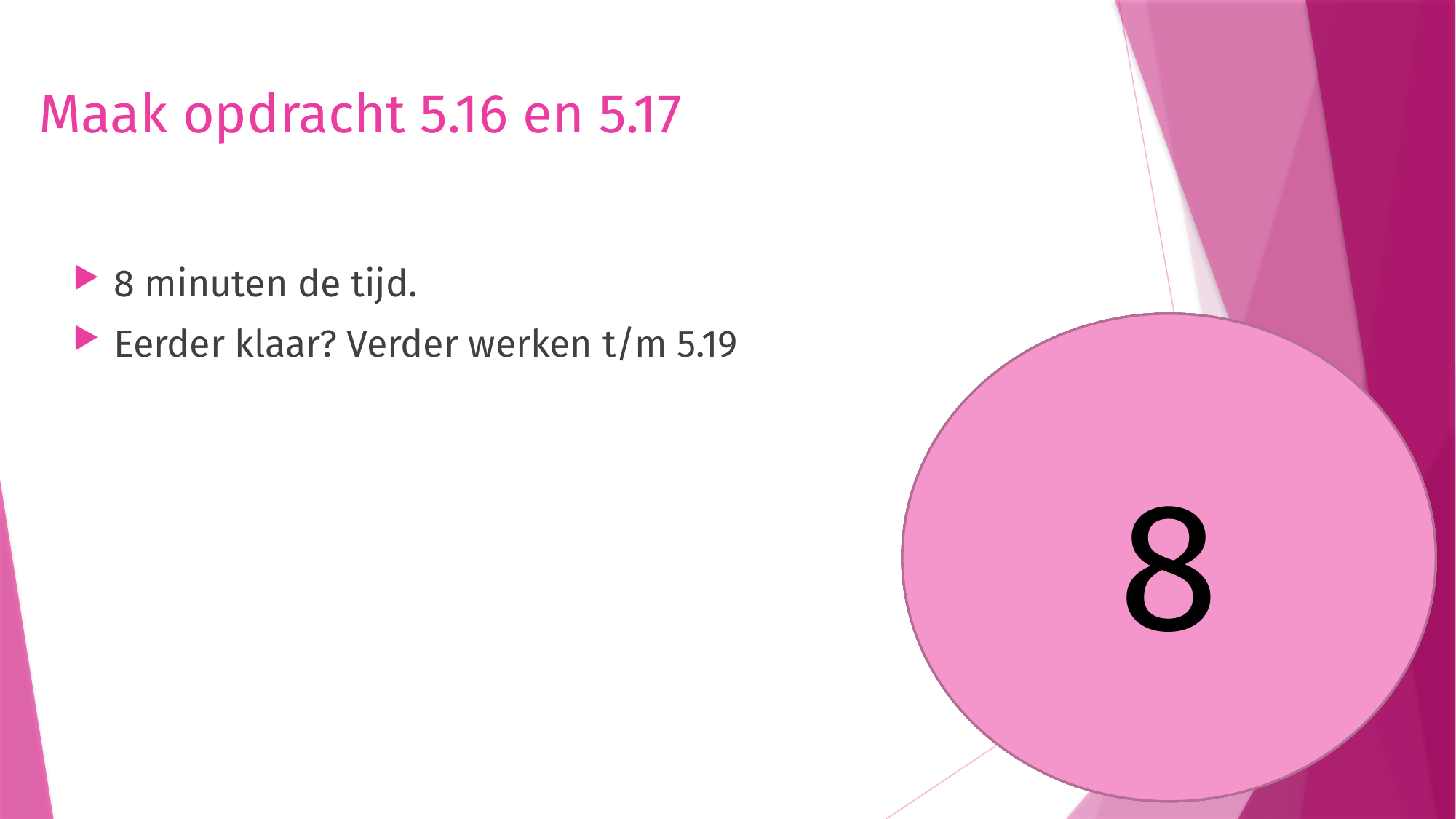

# Maak opdracht 5.16 en 5.17
8 minuten de tijd.
Eerder klaar? Verder werken t/m 5.19

8
5
6
7
4
3
1
2